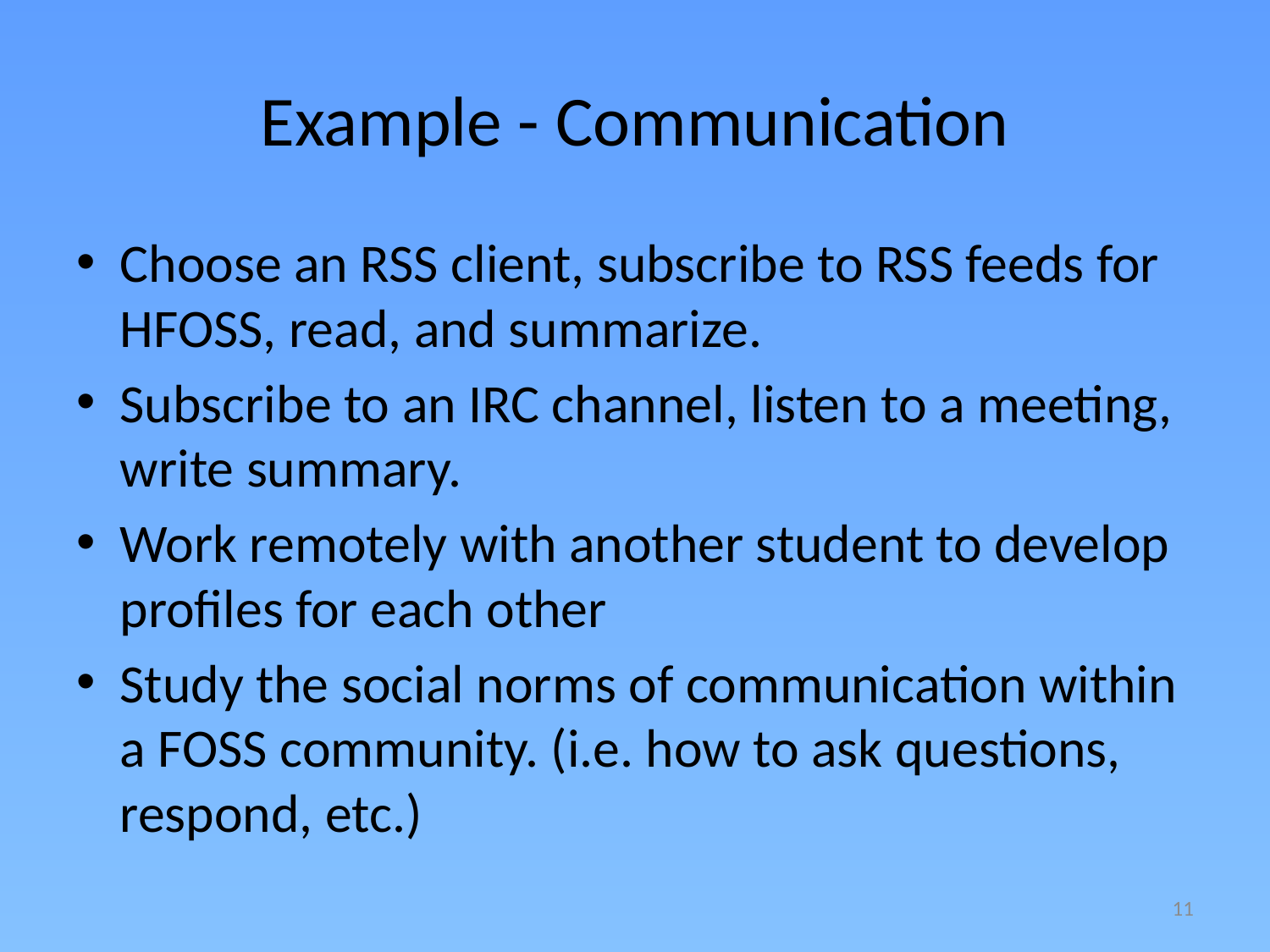

# Example - Communication
Choose an RSS client, subscribe to RSS feeds for HFOSS, read, and summarize.
Subscribe to an IRC channel, listen to a meeting, write summary.
Work remotely with another student to develop profiles for each other
Study the social norms of communication within a FOSS community. (i.e. how to ask questions, respond, etc.)

11